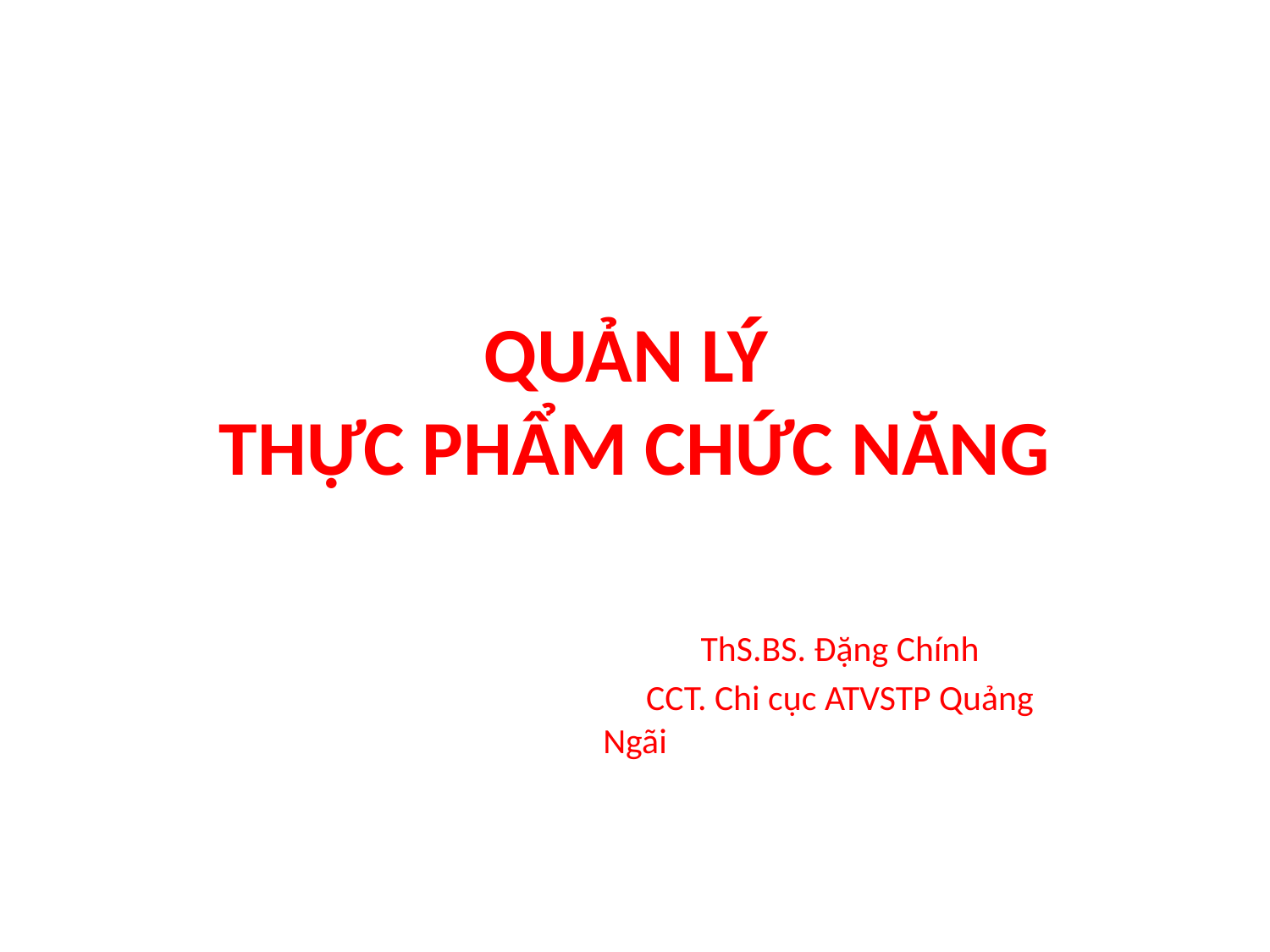

# QUẢN LÝ THỰC PHẨM CHỨC NĂNG

                                                   ThS.BS. Đặng Chính
                                                   CCT. Chi cục ATVSTP Quảng Ngãi